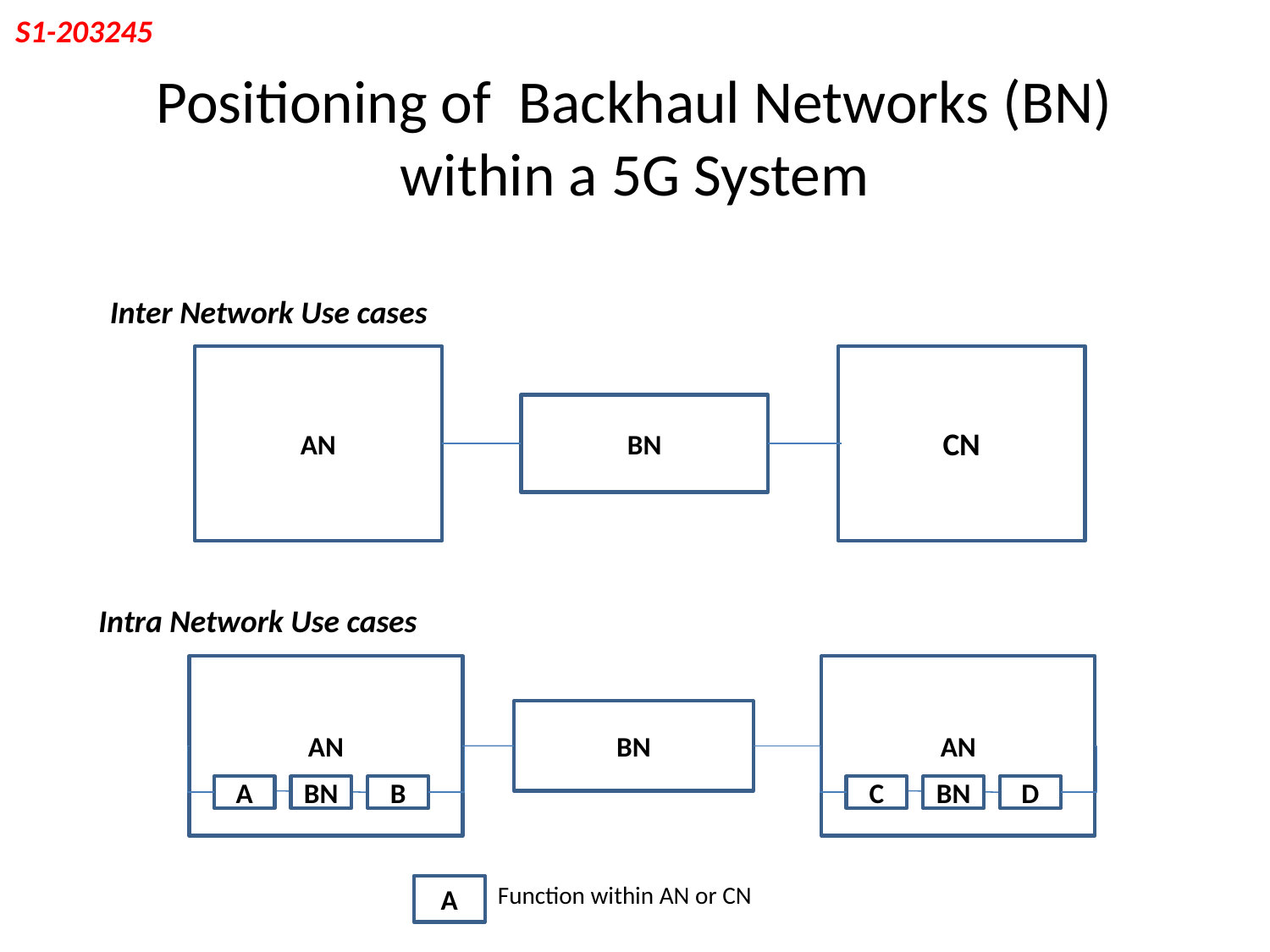

# Positioning of  Backhaul Networks (BN) within a 5G System
Inter Network Use cases
AN
CN
BN
Intra Network Use cases
AN
AN
BN
A
BN
B
C
BN
D
Function within AN or CN
A